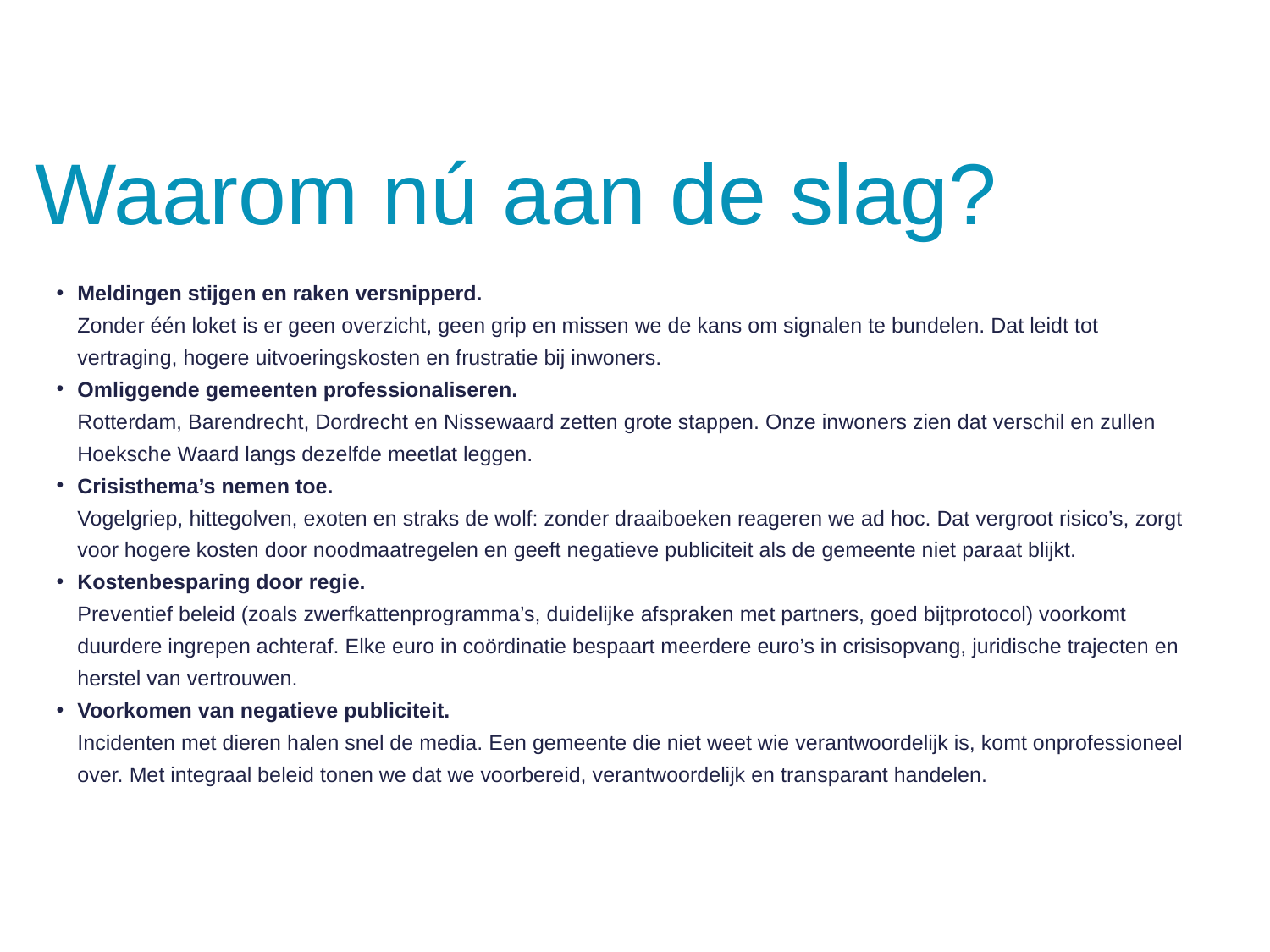

Waarom nú aan de slag?
Meldingen stijgen en raken versnipperd.
Zonder één loket is er geen overzicht, geen grip en missen we de kans om signalen te bundelen. Dat leidt tot vertraging, hogere uitvoeringskosten en frustratie bij inwoners.
Omliggende gemeenten professionaliseren.
Rotterdam, Barendrecht, Dordrecht en Nissewaard zetten grote stappen. Onze inwoners zien dat verschil en zullen Hoeksche Waard langs dezelfde meetlat leggen.
Crisisthema’s nemen toe.
Vogelgriep, hittegolven, exoten en straks de wolf: zonder draaiboeken reageren we ad hoc. Dat vergroot risico’s, zorgt voor hogere kosten door noodmaatregelen en geeft negatieve publiciteit als de gemeente niet paraat blijkt.
Kostenbesparing door regie.
Preventief beleid (zoals zwerfkattenprogramma’s, duidelijke afspraken met partners, goed bijtprotocol) voorkomt duurdere ingrepen achteraf. Elke euro in coördinatie bespaart meerdere euro’s in crisisopvang, juridische trajecten en herstel van vertrouwen.
Voorkomen van negatieve publiciteit.
Incidenten met dieren halen snel de media. Een gemeente die niet weet wie verantwoordelijk is, komt onprofessioneel over. Met integraal beleid tonen we dat we voorbereid, verantwoordelijk en transparant handelen.